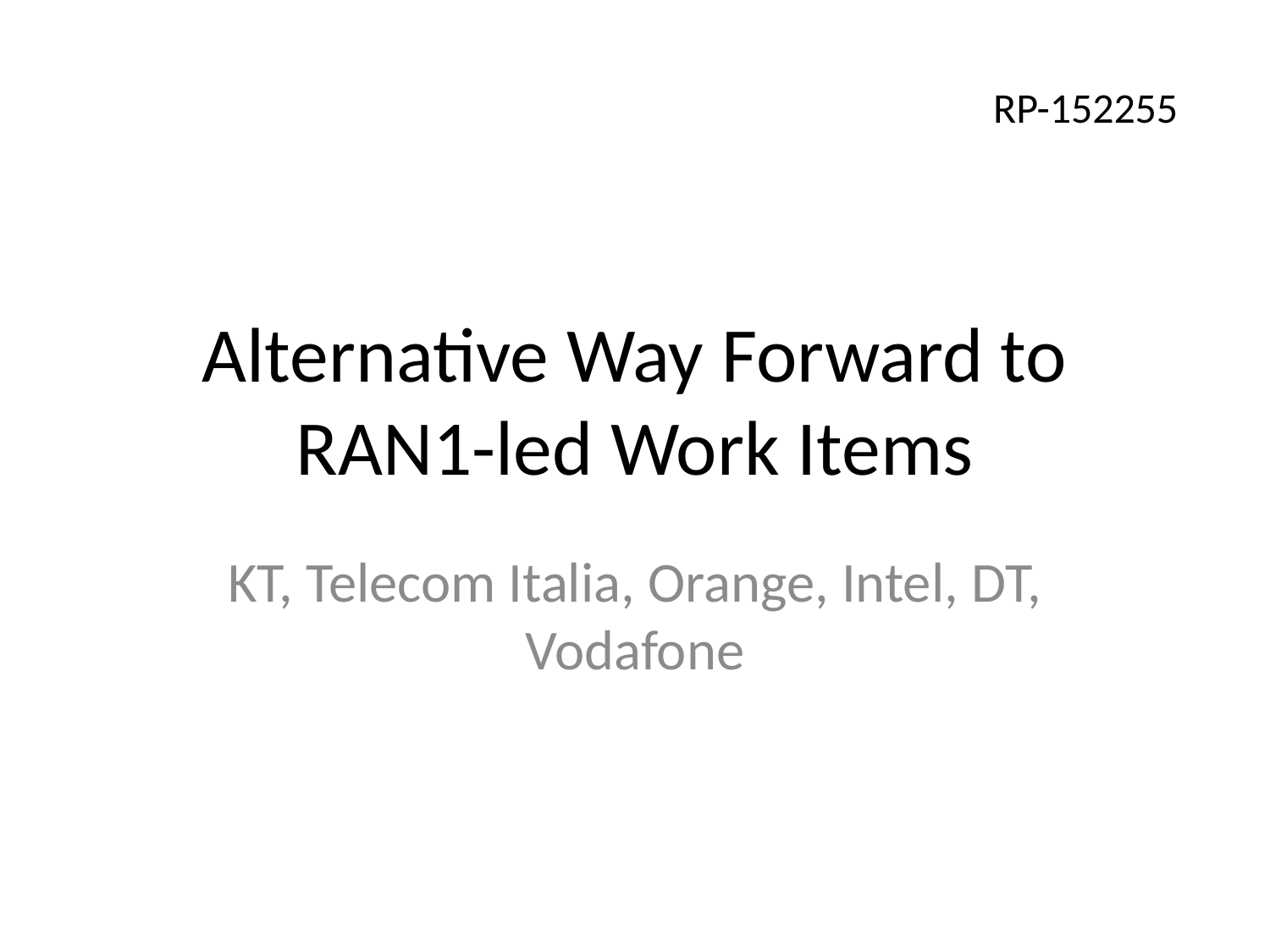

RP-152255
# Alternative Way Forward to RAN1-led Work Items
KT, Telecom Italia, Orange, Intel, DT, Vodafone